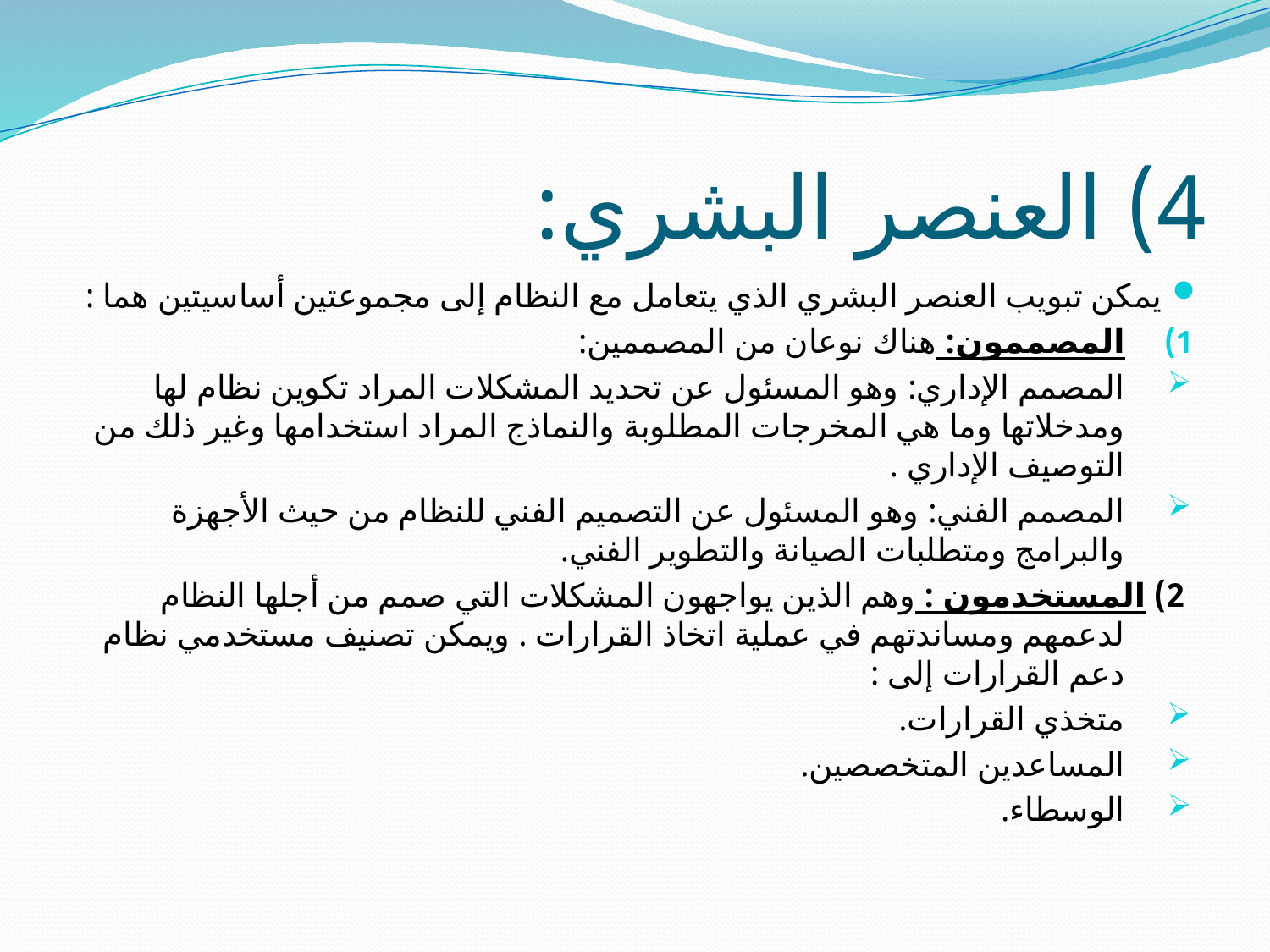

# 4) العنصر البشري:
يمكن تبويب العنصر البشري الذي يتعامل مع النظام إلى مجموعتين أساسيتين هما :
المصممون: هناك نوعان من المصممين:
المصمم الإداري: وهو المسئول عن تحديد المشكلات المراد تكوين نظام لها ومدخلاتها وما هي المخرجات المطلوبة والنماذج المراد استخدامها وغير ذلك من التوصيف الإداري .
المصمم الفني: وهو المسئول عن التصميم الفني للنظام من حيث الأجهزة والبرامج ومتطلبات الصيانة والتطوير الفني.
2) المستخدمون : وهم الذين يواجهون المشكلات التي صمم من أجلها النظام لدعمهم ومساندتهم في عملية اتخاذ القرارات . ويمكن تصنيف مستخدمي نظام دعم القرارات إلى :
متخذي القرارات.
المساعدين المتخصصين.
الوسطاء.